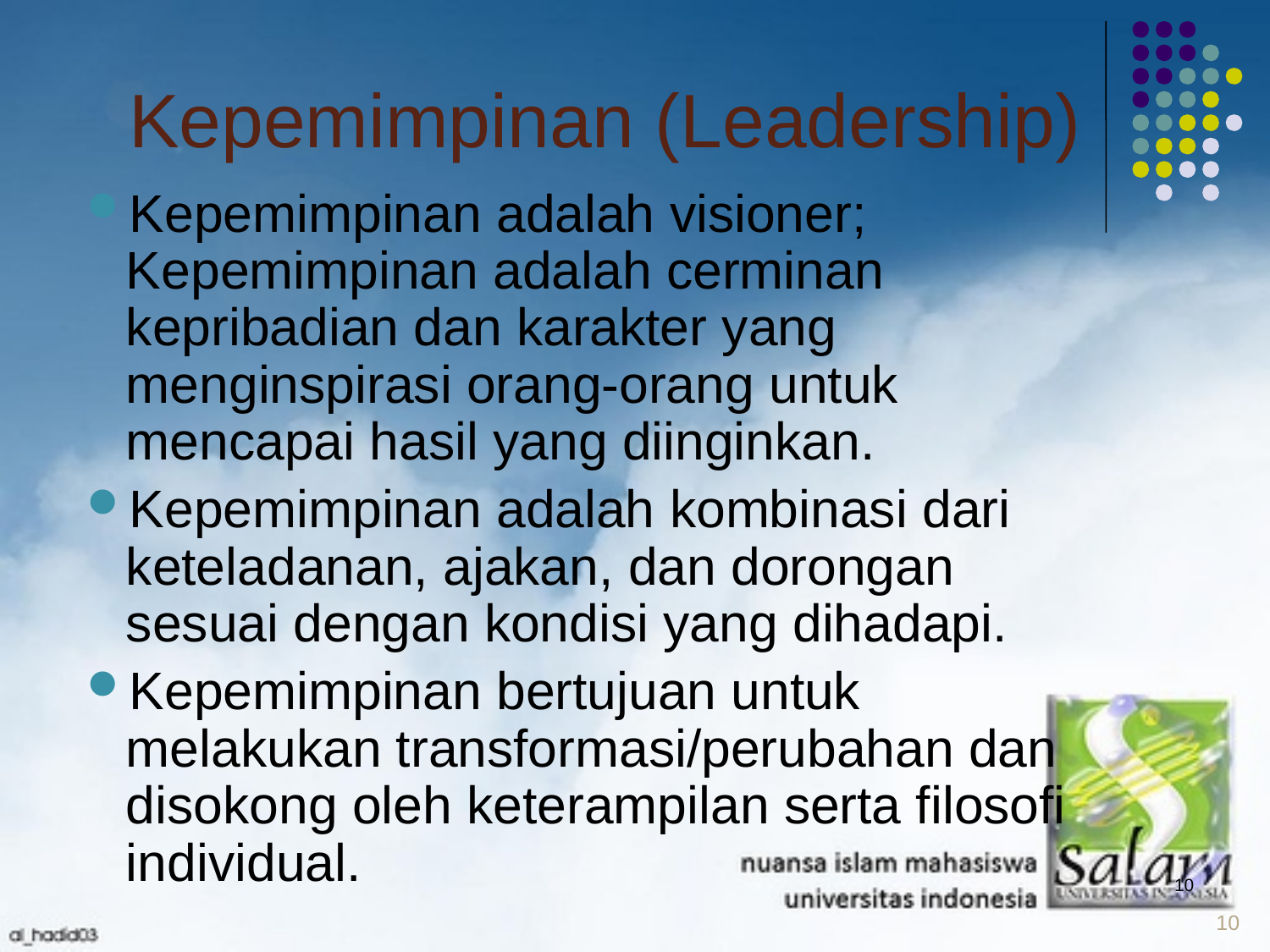

Kepemimpinan (Leadership)
Kepemimpinan adalah visioner; Kepemimpinan adalah cerminan kepribadian dan karakter yang menginspirasi orang-orang untuk mencapai hasil yang diinginkan.
Kepemimpinan adalah kombinasi dari keteladanan, ajakan, dan dorongan sesuai dengan kondisi yang dihadapi.
Kepemimpinan bertujuan untuk melakukan transformasi/perubahan dan disokong oleh keterampilan serta filosofi individual.
10
10